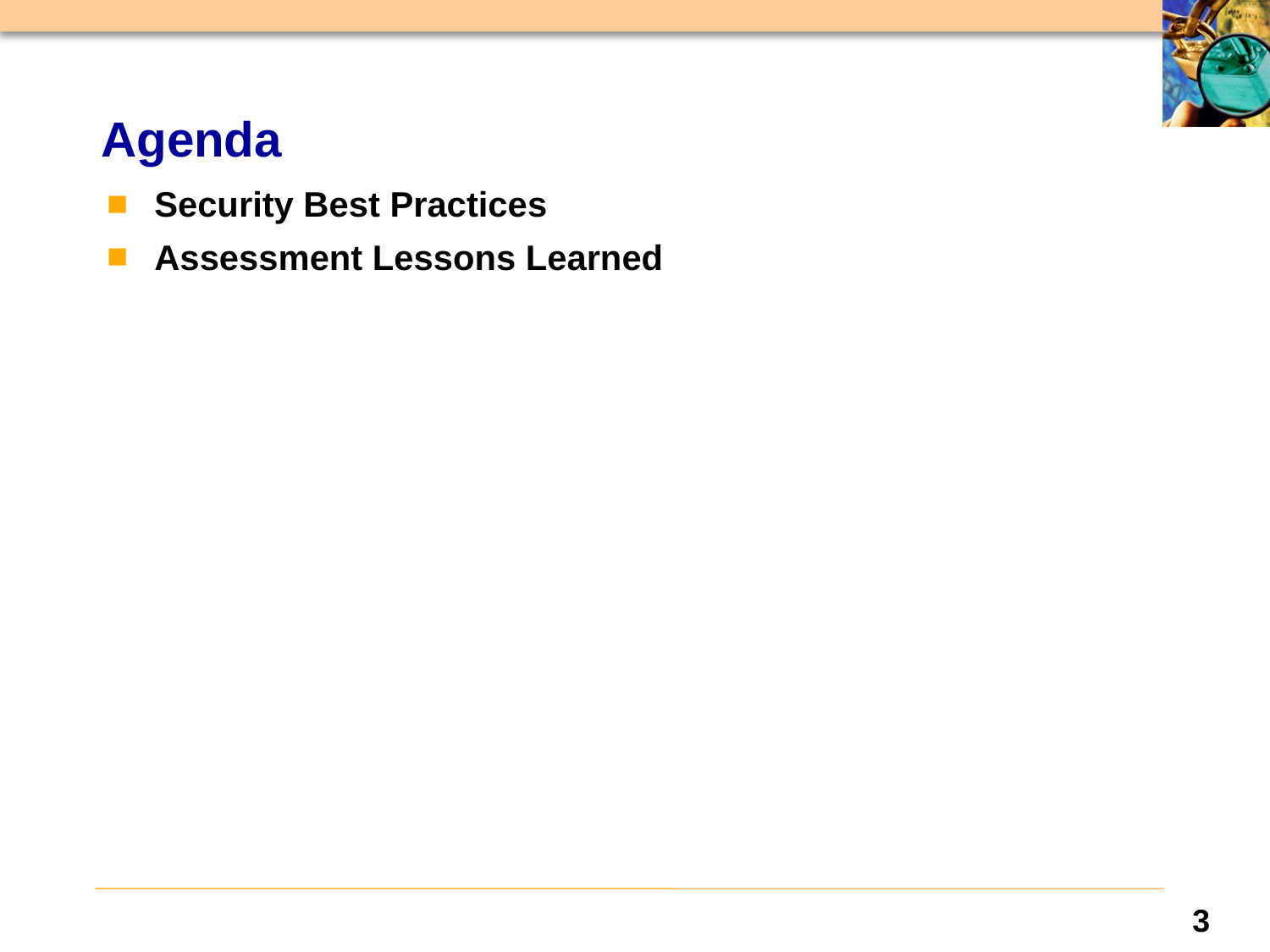

# Agenda
Security Best Practices
Assessment Lessons Learned